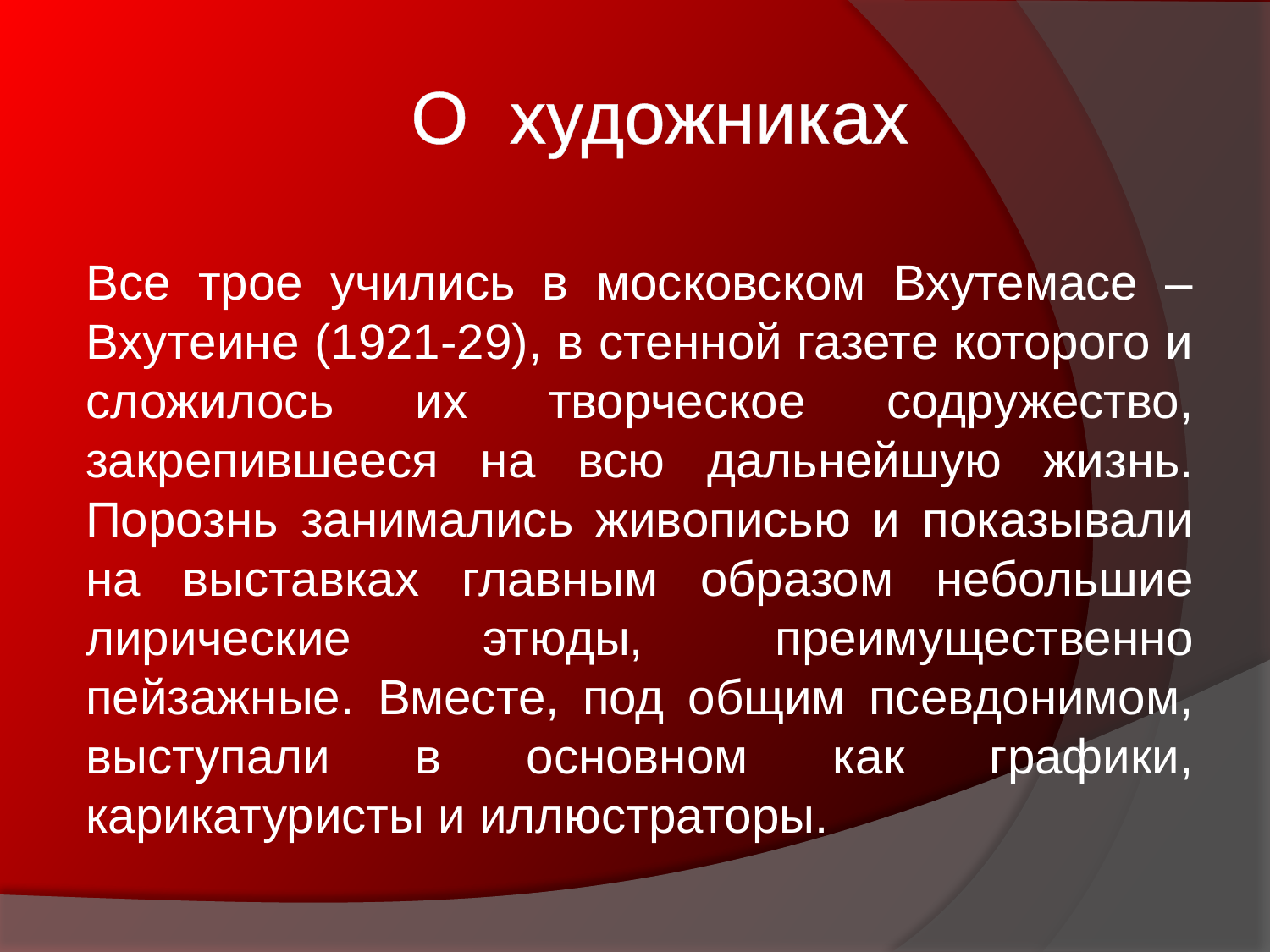

# О  художниках
Все трое учились в московском Вхутемасе – Вхутеине (1921-29), в стенной газете которого и сложилось их творческое содружество, закрепившееся на всю дальнейшую жизнь. Порознь занимались живописью и показывали на выставках главным образом небольшие лирические этюды, преимущественно пейзажные. Вместе, под общим псевдонимом, выступали в основном как графики, карикатуристы и иллюстраторы.